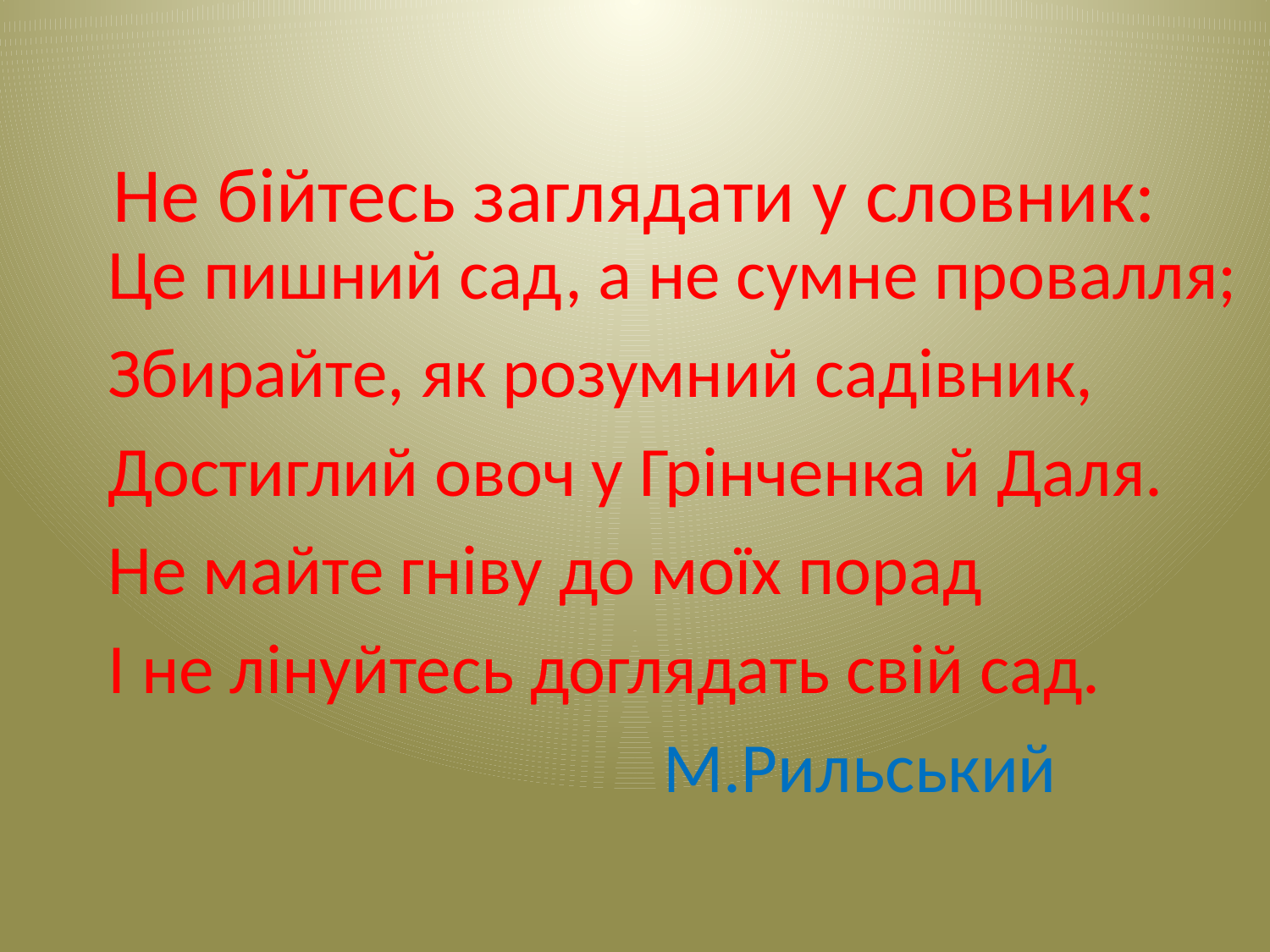

# Не бійтесь заглядати у словник:
      Це пишний сад, а не сумне провалля;
      Збирайте, як розумний садівник,
      Достиглий овоч у Грінченка й Даля.
      Не майте гніву до моїх порад
      І не лінуйтесь доглядать свій сад.
                                         М.Рильський